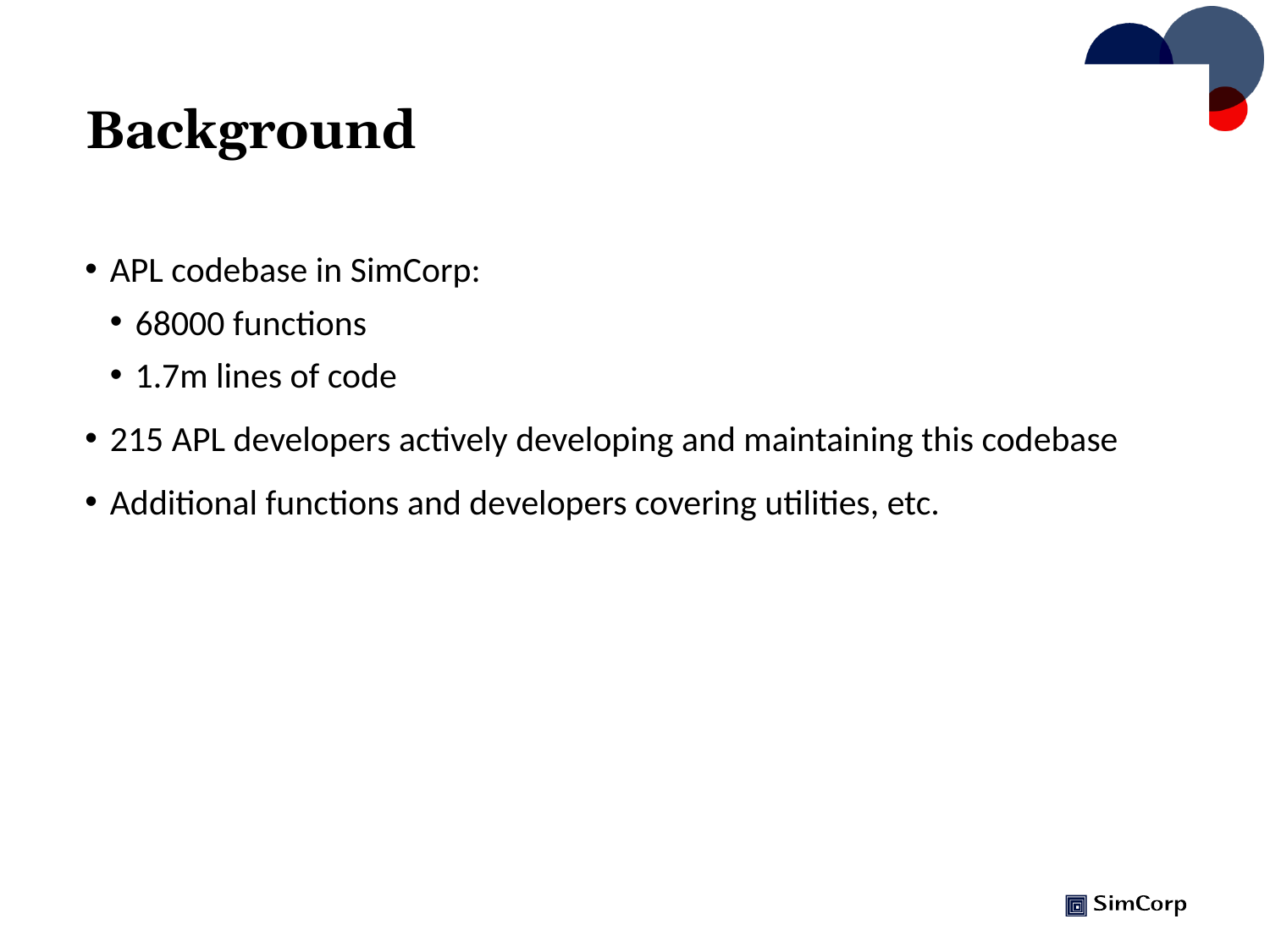

# Background
APL codebase in SimCorp:
68000 functions
1.7m lines of code
215 APL developers actively developing and maintaining this codebase
Additional functions and developers covering utilities, etc.